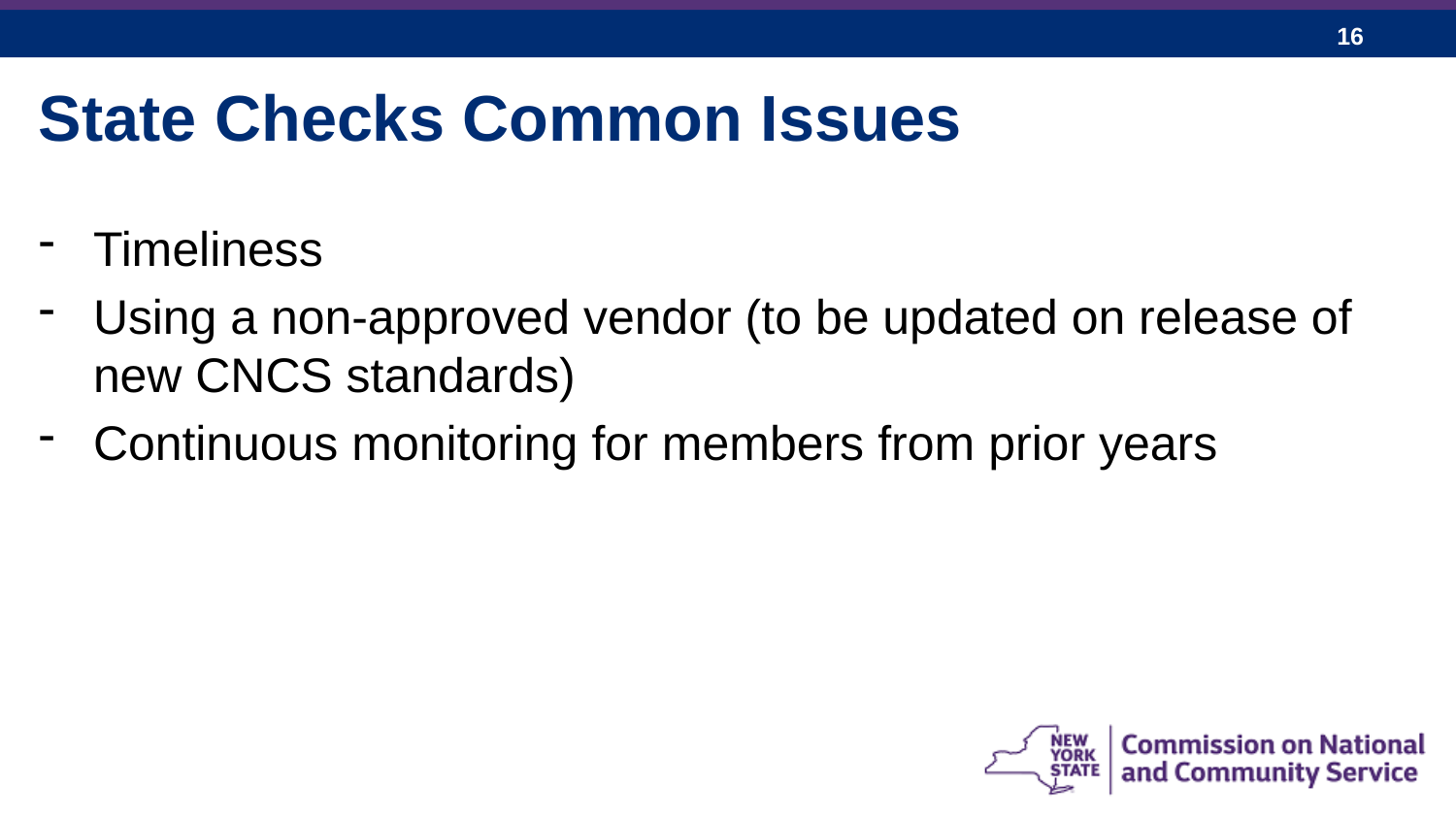

State Checks Common Issues
Timeliness
Using a non-approved vendor (to be updated on release of new CNCS standards)
Continuous monitoring for members from prior years